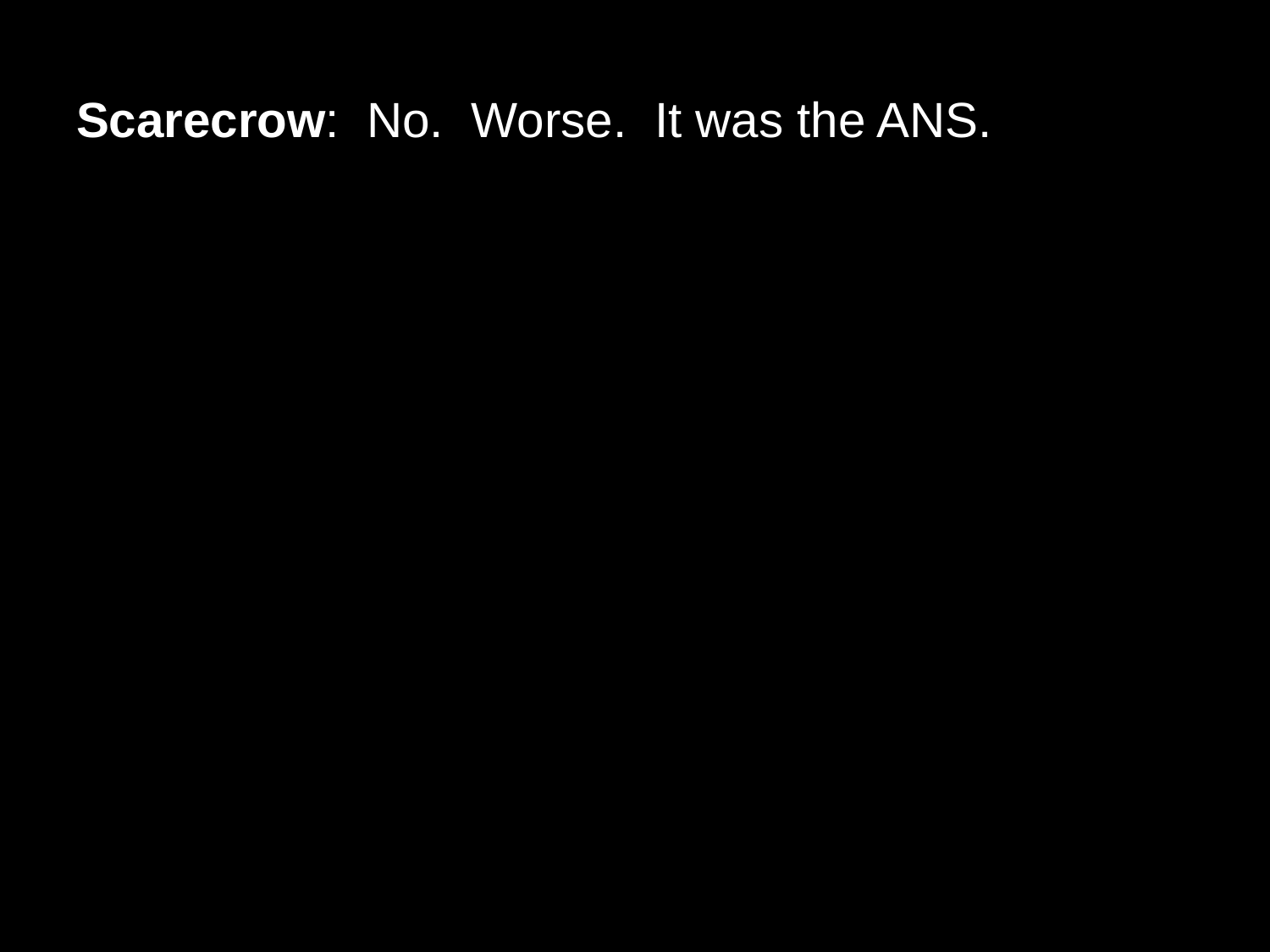

# Scarecrow:  No.  Worse.  It was the ANS.